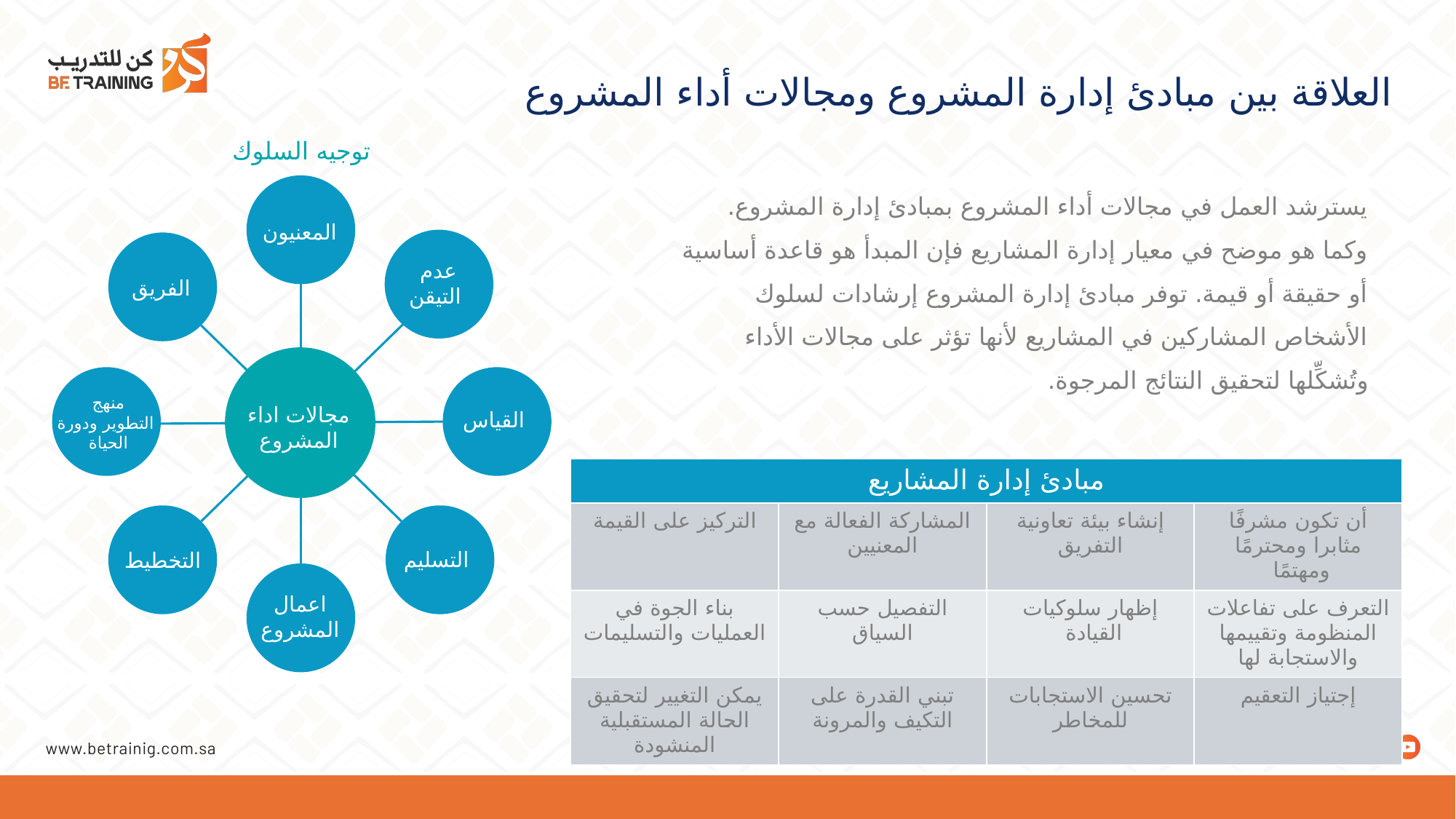

العلاقة بين مبادئ إدارة المشروع ومجالات أداء المشروع
توجيه السلوك
يسترشد العمل في مجالات أداء المشروع بمبادئ إدارة المشروع. وكما هو موضح في معيار إدارة المشاريع فإن المبدأ هو قاعدة أساسية أو حقيقة أو قيمة. توفر مبادئ إدارة المشروع إرشادات لسلوك الأشخاص المشاركين في المشاريع لأنها تؤثر على مجالات الأداء وتُشكِّلها لتحقيق النتائج المرجوة.

المعنيون

عدم
 التيقن
الفريق

منهج
 التطوير ودورة الحياة
مجالات اداء المشروع
القياس
| مبادئ إدارة المشاريع |  |  |  |
| --- | --- | --- | --- |
| التركيز على القيمة | المشاركة الفعالة مع المعنيين | إنشاء بيئة تعاونية التفريق | أن تكون مشرفًا مثابرا ومحترمًا ومهتمًا |
| بناء الجوة في العمليات والتسليمات | التفصيل حسب السياق | إظهار سلوكيات القيادة | التعرف على تفاعلات المنظومة وتقييمها والاستجابة لها |
| يمكن التغيير لتحقيق الحالة المستقبلية المنشودة | تبني القدرة على التكيف والمرونة | تحسين الاستجابات للمخاطر | إجتياز التعقيم |

التسليم
التخطيط

اعمال المشروع